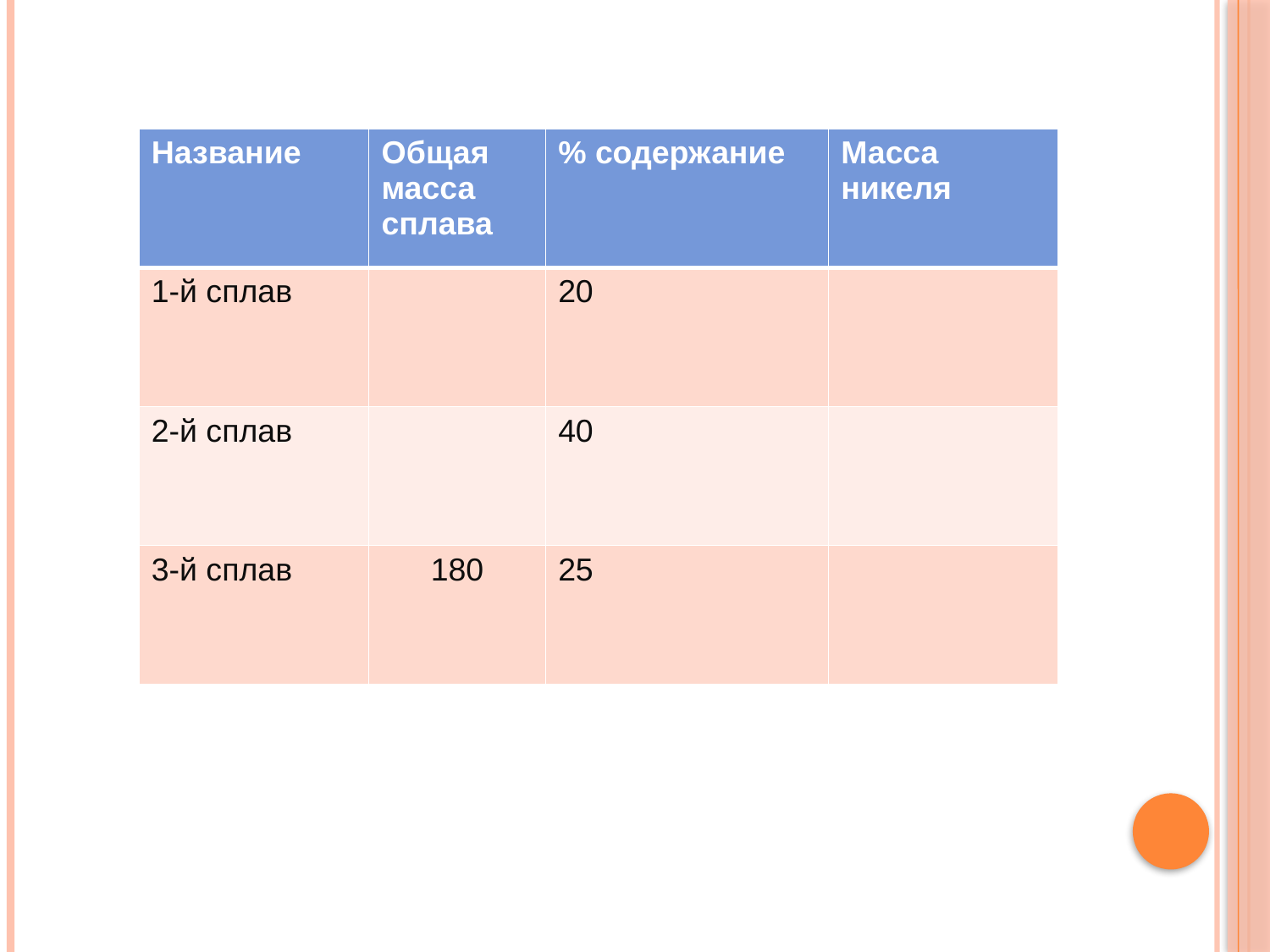

| Название | Общая масса сплава | % содержание | Масса никеля |
| --- | --- | --- | --- |
| 1-й сплав |  | 20 |  |
| 2-й сплав |  | 40 |  |
| 3-й сплав | 180 | 25 |  |